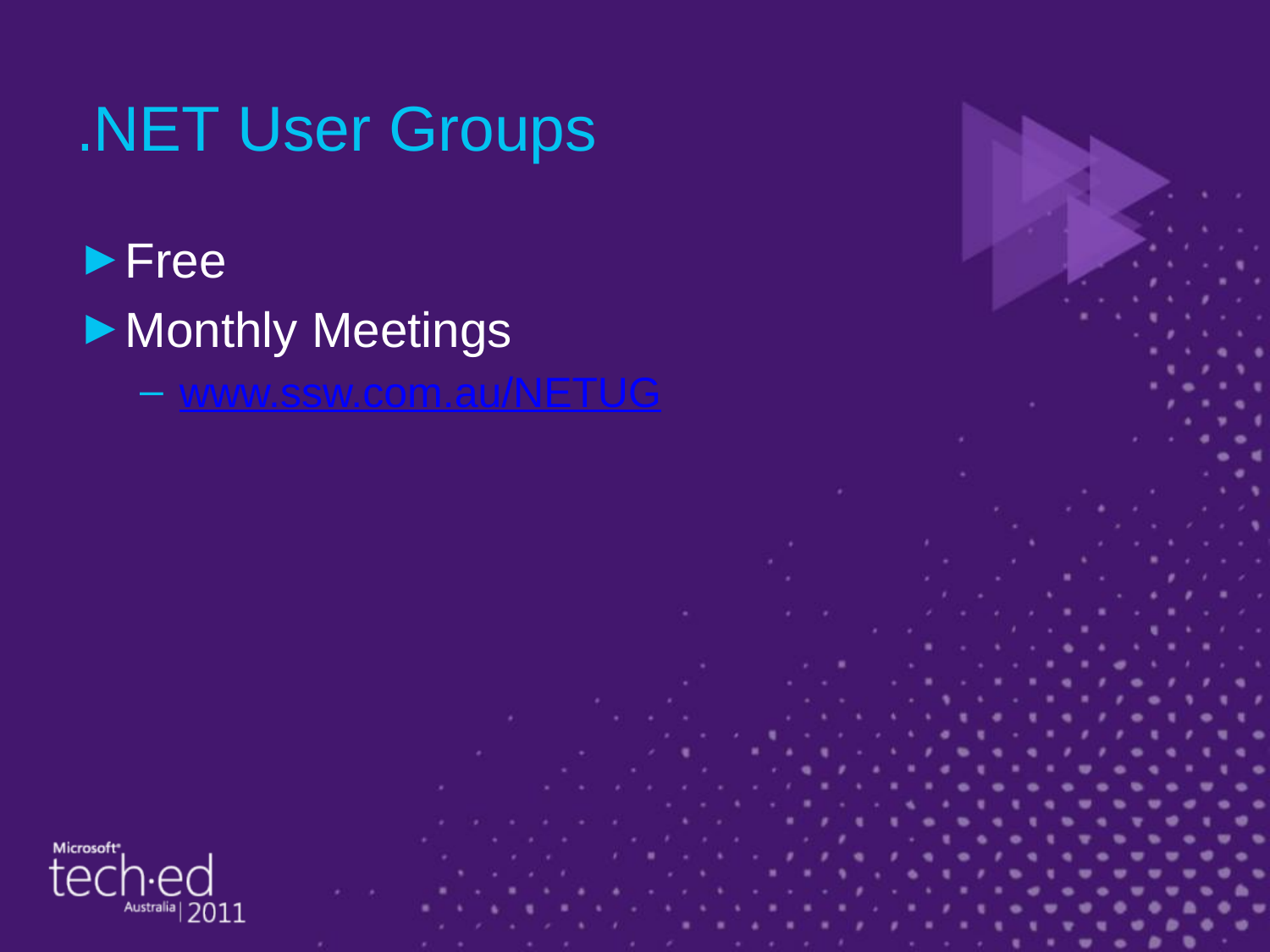

# .NET User Groups
Free
Monthly Meetings
www.ssw.com.au/NETUG